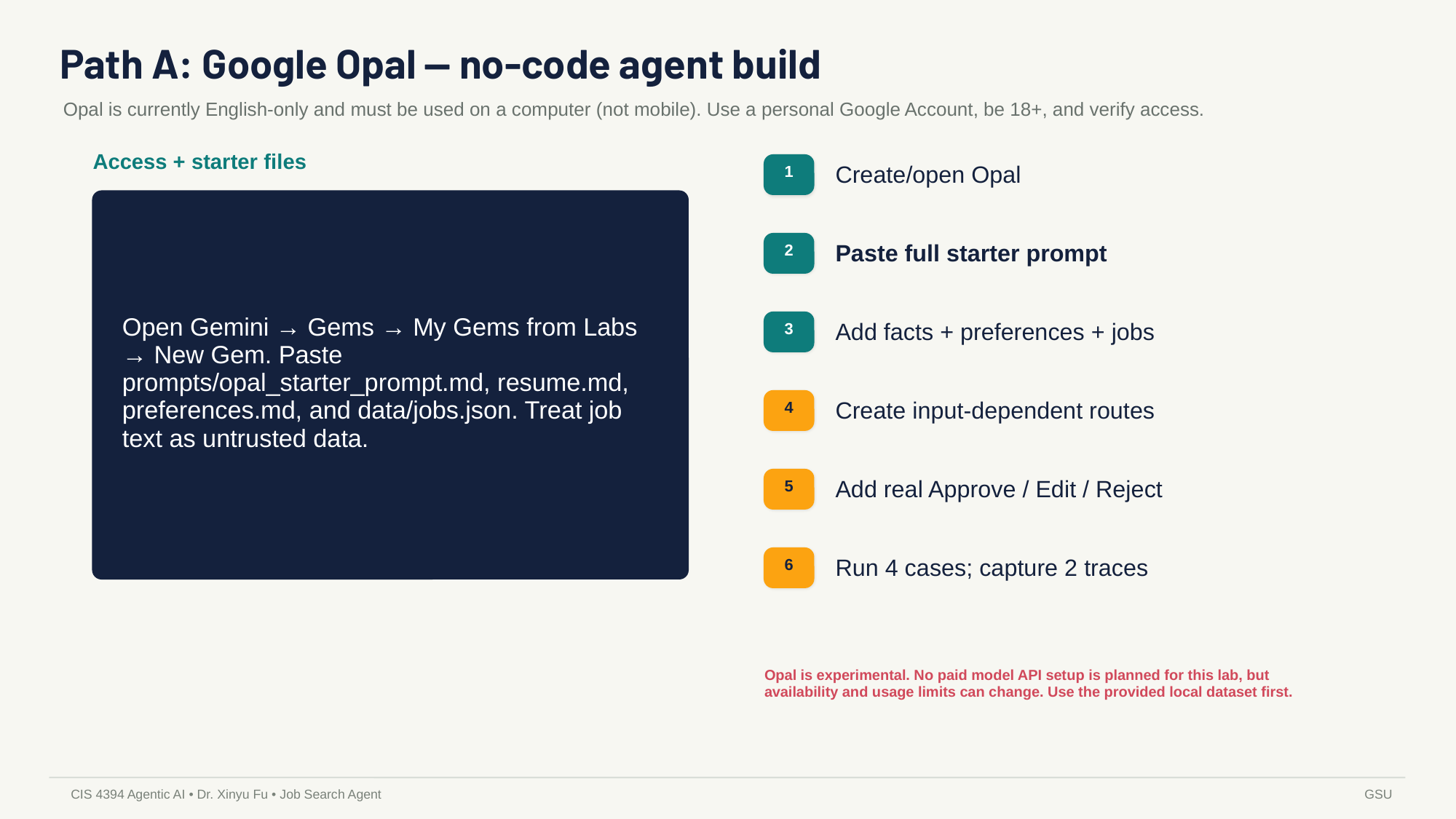

Path A: Google Opal — no-code agent build
Opal is currently English-only and must be used on a computer (not mobile). Use a personal Google Account, be 18+, and verify access.
Access + starter files

Create/open Opal
1

Open Gemini → Gems → My Gems from Labs → New Gem. Paste prompts/opal_starter_prompt.md, resume.md, preferences.md, and data/jobs.json. Treat job text as untrusted data.

Paste full starter prompt
2

Add facts + preferences + jobs
3

Create input-dependent routes
4

Add real Approve / Edit / Reject
5

Run 4 cases; capture 2 traces
6
Opal is experimental. No paid model API setup is planned for this lab, but availability and usage limits can change. Use the provided local dataset first.